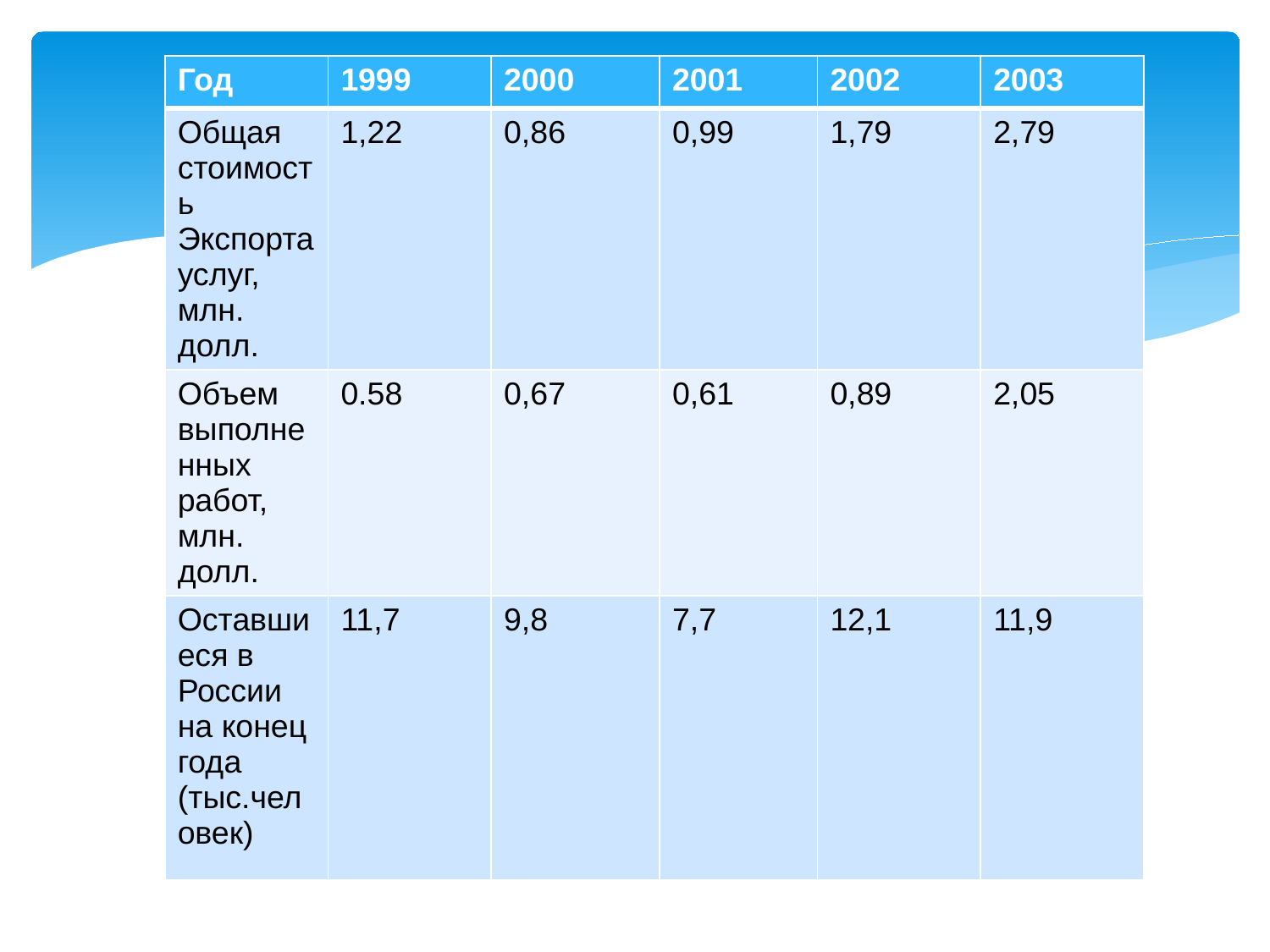

| Год | 1999 | 2000 | 2001 | 2002 | 2003 |
| --- | --- | --- | --- | --- | --- |
| Общая стоимость Экспорта услуг, млн. долл. | 1,22 | 0,86 | 0,99 | 1,79 | 2,79 |
| Объем выполненных работ, млн. долл. | 0.58 | 0,67 | 0,61 | 0,89 | 2,05 |
| Оставшиеся в России на конец года (тыс.человек) | 11,7 | 9,8 | 7,7 | 12,1 | 11,9 |